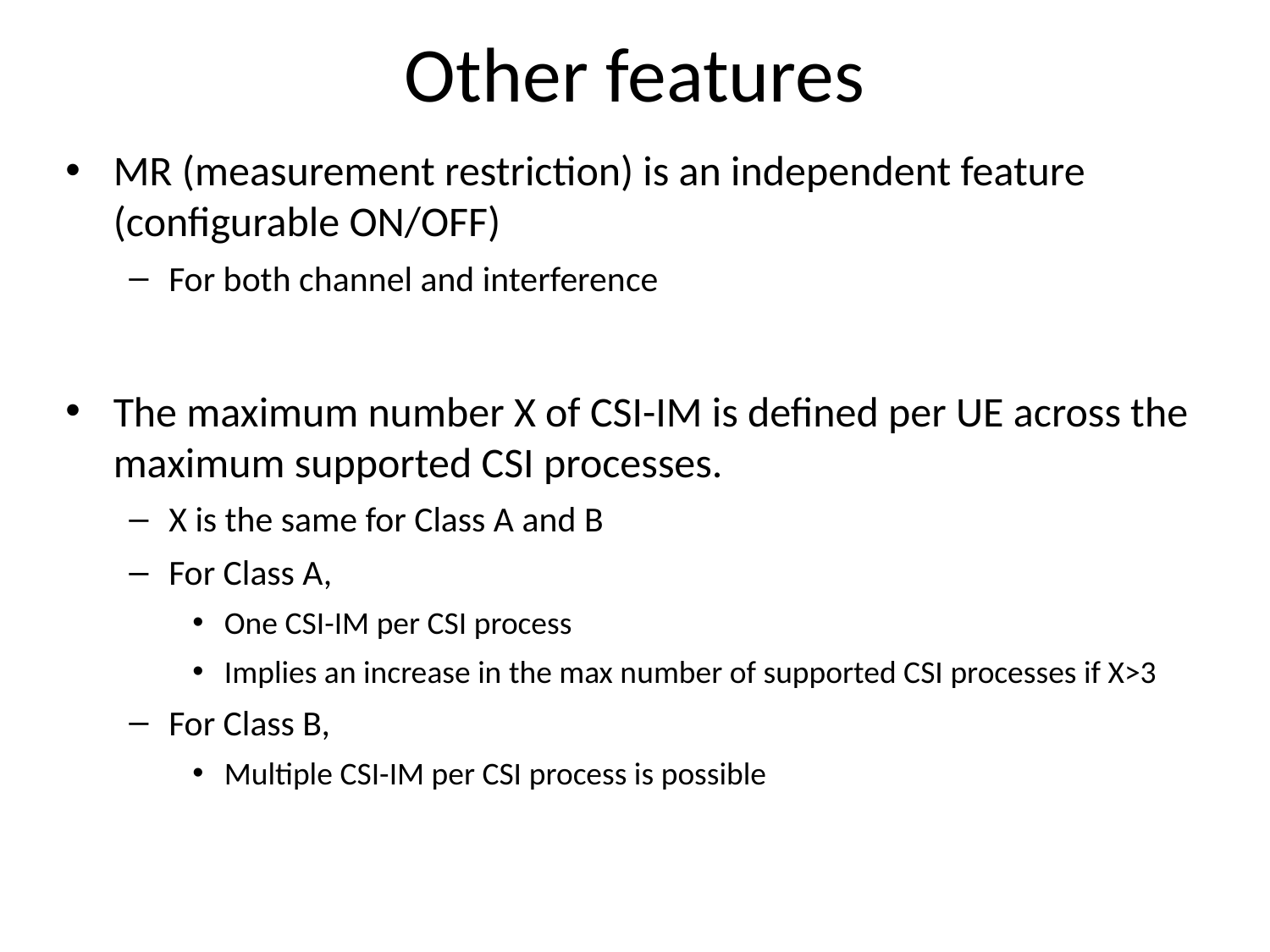

# Other features
MR (measurement restriction) is an independent feature (configurable ON/OFF)
For both channel and interference

The maximum number X of CSI-IM is defined per UE across the maximum supported CSI processes.
X is the same for Class A and B
For Class A,
One CSI-IM per CSI process
Implies an increase in the max number of supported CSI processes if X>3
For Class B,
Multiple CSI-IM per CSI process is possible